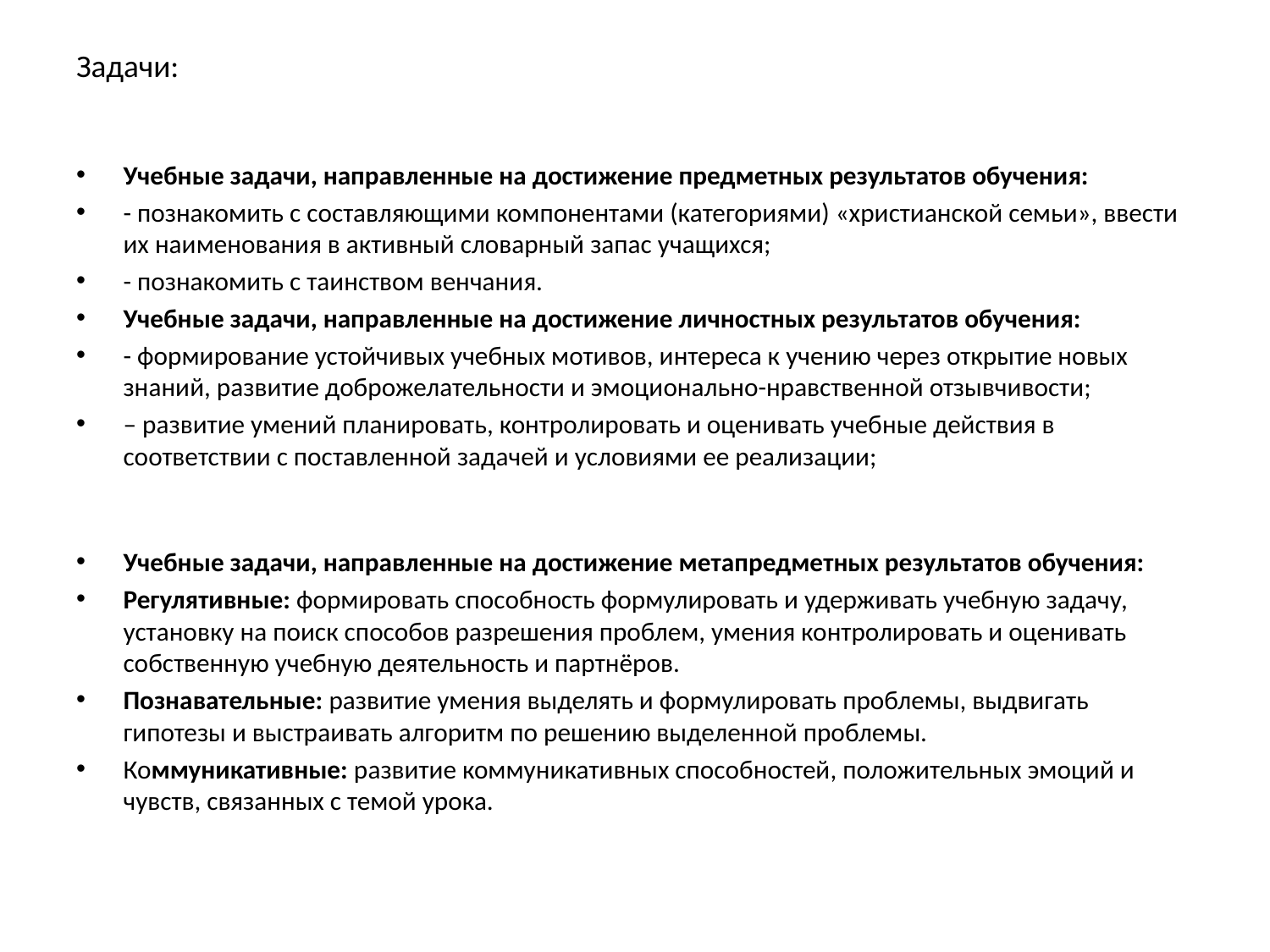

#
Задачи:

Учебные задачи, направленные на достижение предметных результатов обучения:
- познакомить с составляющими компонентами (категориями) «христианской семьи», ввести их наименования в активный словарный запас учащихся;
- познакомить с таинством венчания.
Учебные задачи, направленные на достижение личностных результатов обучения:
- формирование устойчивых учебных мотивов, интереса к учению через открытие новых знаний, развитие доброжелательности и эмоционально-нравственной отзывчивости;
– развитие умений планировать, контролировать и оценивать учебные действия в соответствии с поставленной задачей и условиями ее реализации;

Учебные задачи, направленные на достижение метапредметных результатов обучения:
Регулятивные: формировать способность формулировать и удерживать учебную задачу, установку на поиск способов разрешения проблем, умения контролировать и оценивать собственную учебную деятельность и партнёров.
Познавательные: развитие умения выделять и формулировать проблемы, выдвигать гипотезы и выстраивать алгоритм по решению выделенной проблемы.
Коммуникативные: развитие коммуникативных способностей, положительных эмоций и чувств, связанных с темой урока.